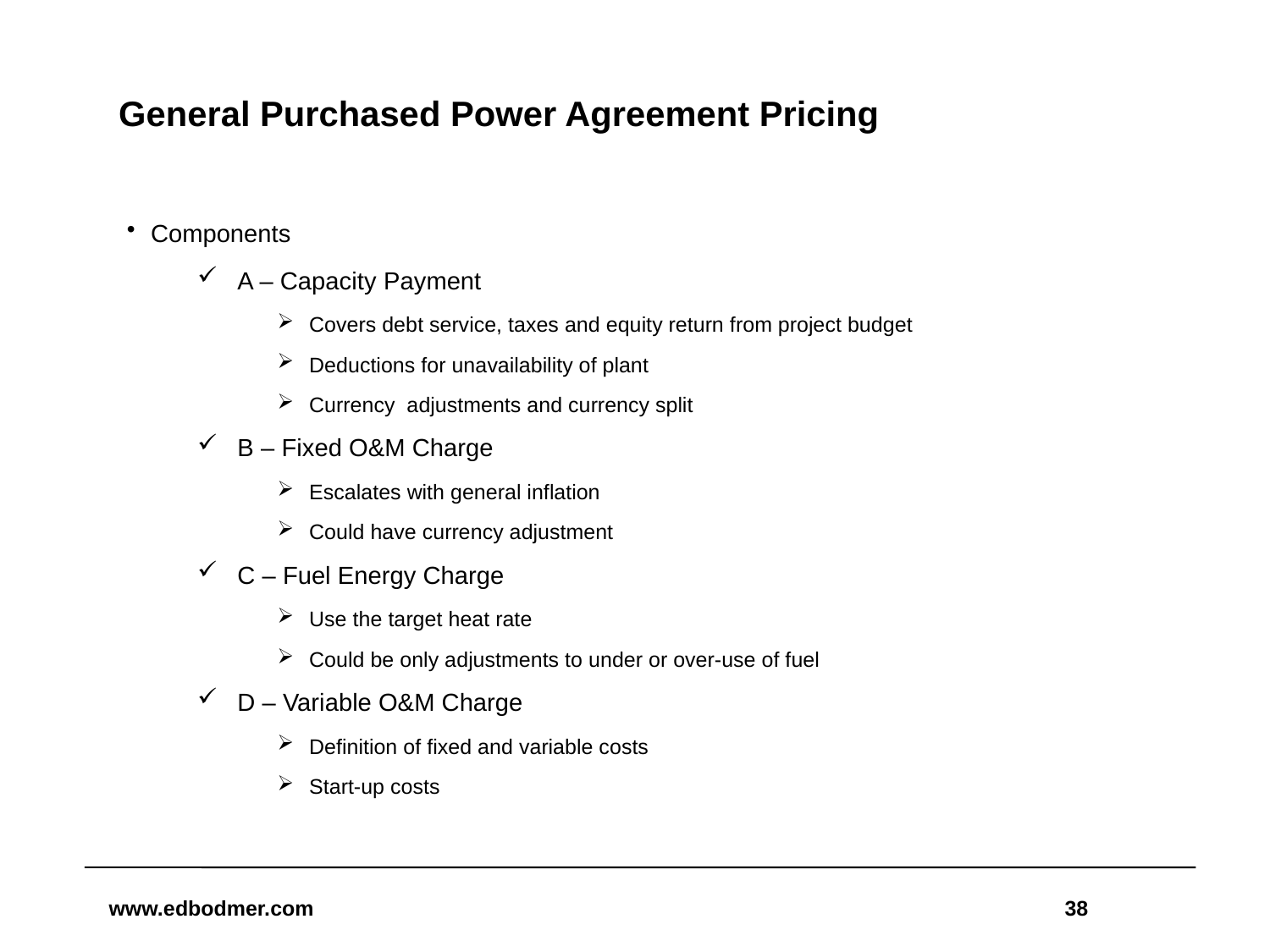

# General Purchased Power Agreement Pricing
Components
A – Capacity Payment
Covers debt service, taxes and equity return from project budget
Deductions for unavailability of plant
Currency  adjustments and currency split
B – Fixed O&M Charge
Escalates with general inflation
Could have currency adjustment
C – Fuel Energy Charge
Use the target heat rate
Could be only adjustments to under or over-use of fuel
D – Variable O&M Charge
Definition of fixed and variable costs
Start-up costs